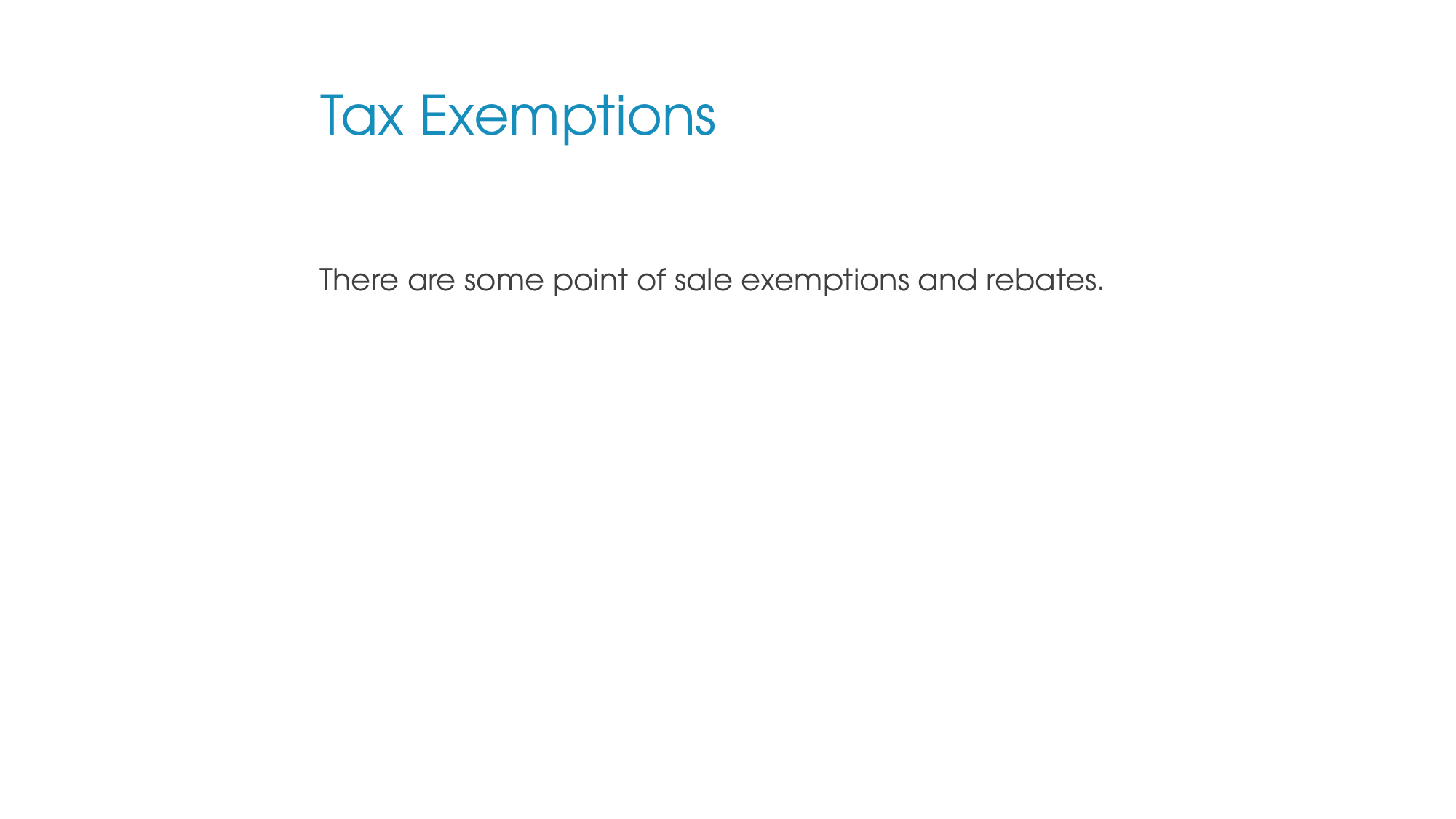

# Tax Exemptions
There are some point of sale exemptions and rebates.